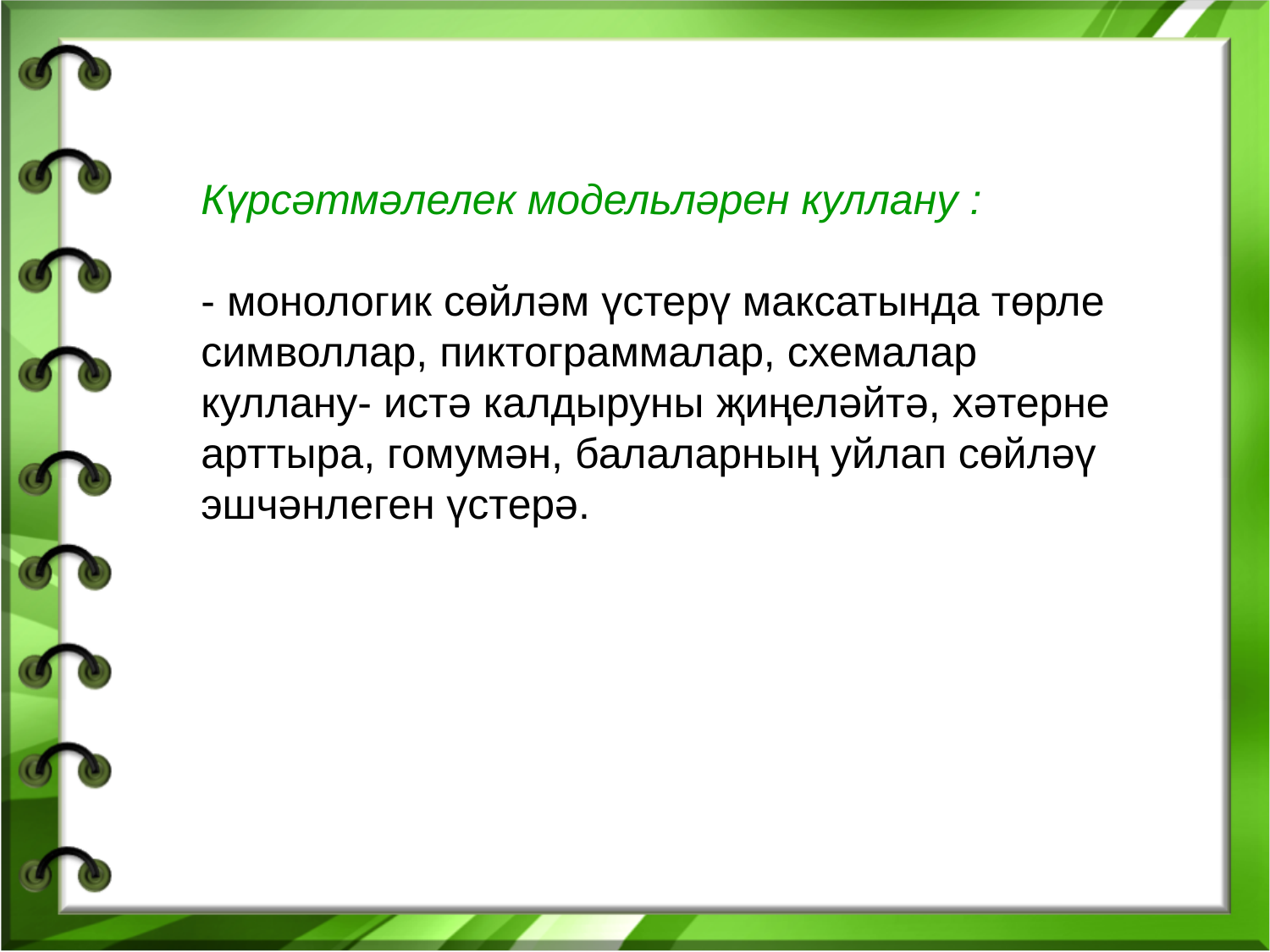

Күрсәтмәлелек модельләрен куллану :
- монологик сөйләм үстерү максатында төрле символлар, пиктограммалар, схемалар куллану- истә калдыруны җиңеләйтә, хәтерне арттыра, гомумән, балаларның уйлап сөйләү эшчәнлеген үстерә.